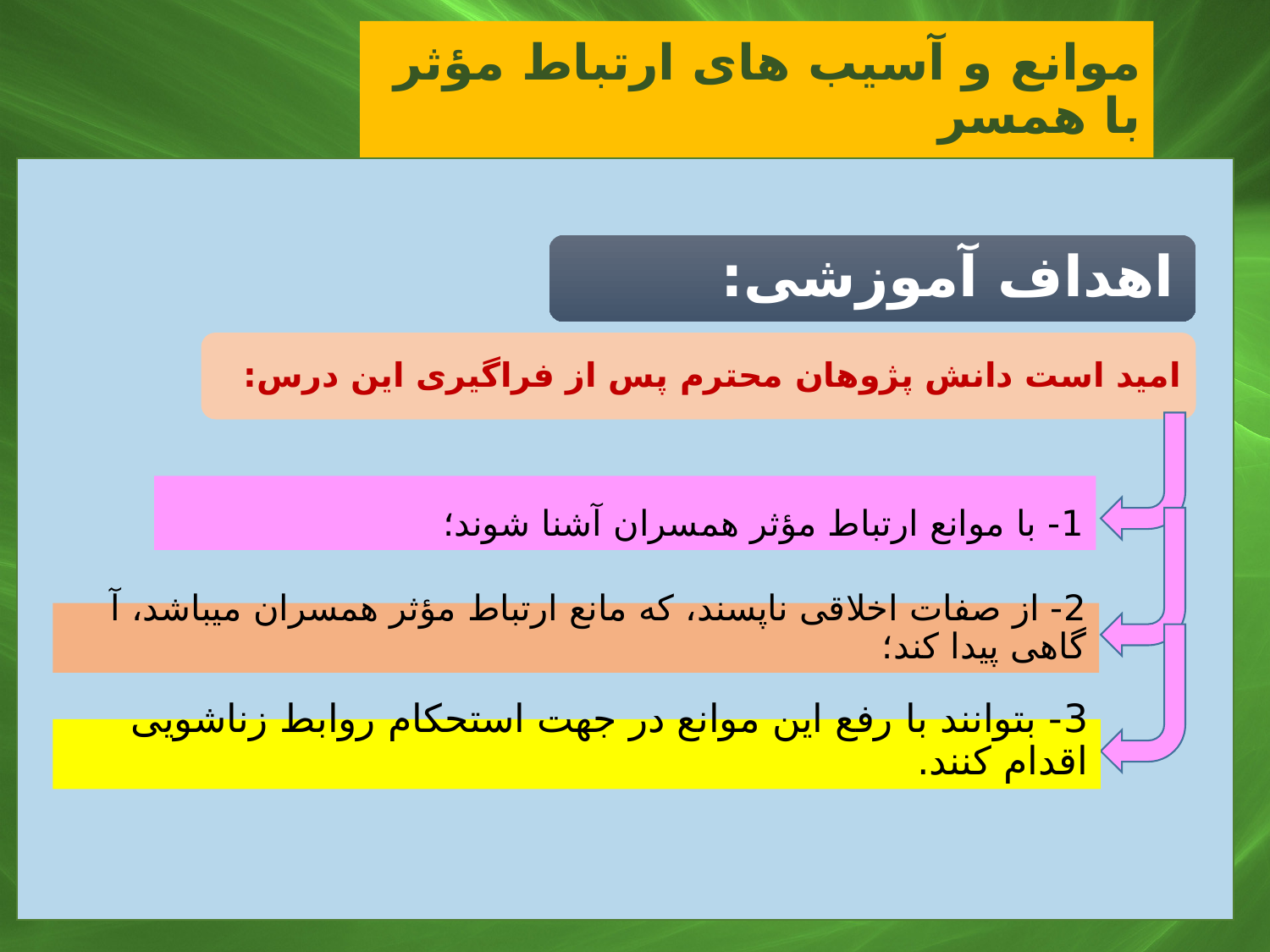

# موانع و آسیب های ارتباط مؤثر با همسر

اهداف آموزشی:
امید است دانش پژوهان محترم پس از فراگیری این درس:

1- با موانع ارتباط مؤثر همسران آشنا شوند؛

2- از صفات اخلاقی ناپسند، که مانع ارتباط مؤثر همسران میباشد، آ گاهی پیدا کند؛

3- بتوانند با رفع این موانع در جهت استحکام روابط زناشویی اقدام کنند.